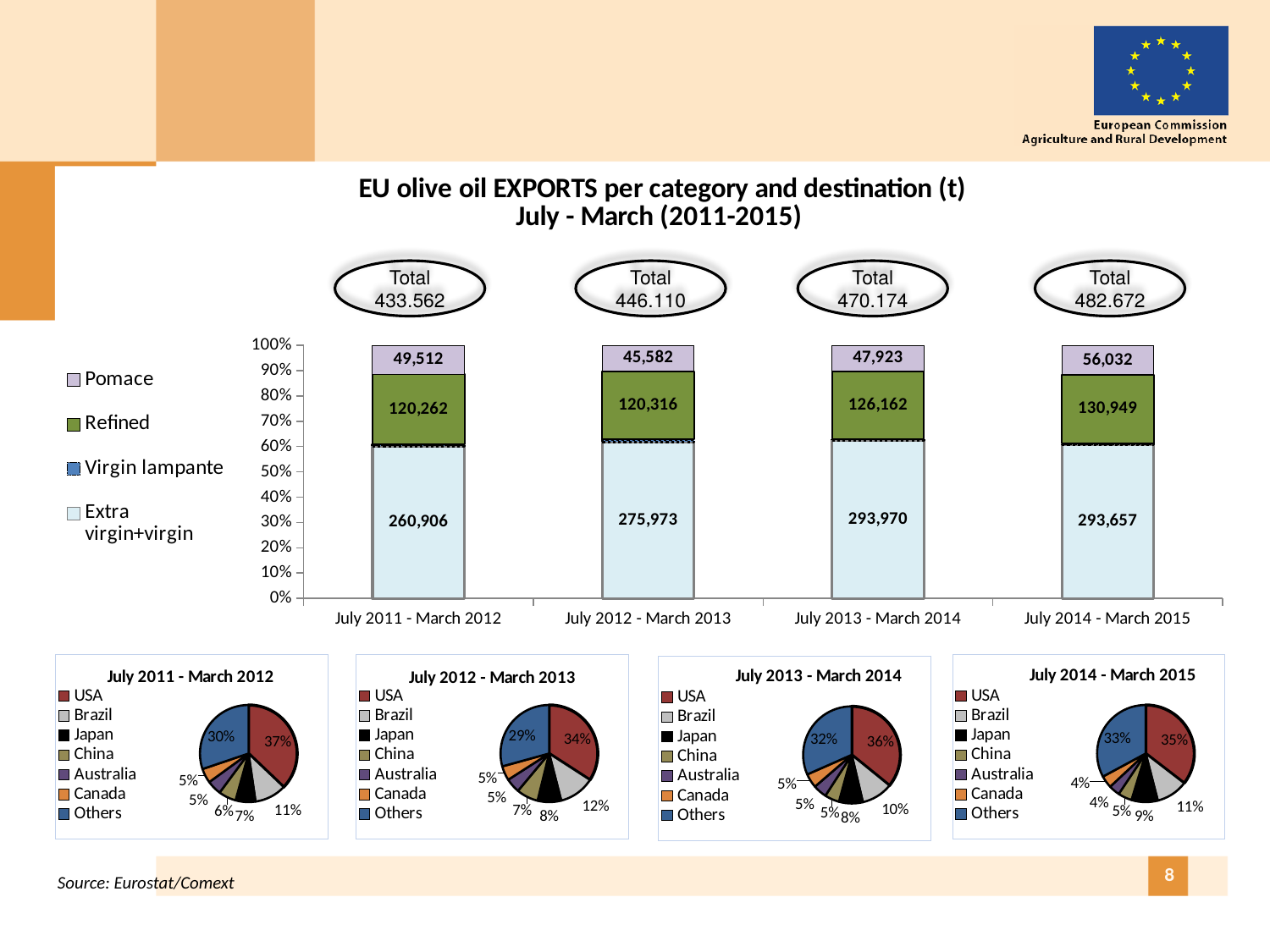

### Chart: EU olive oil EXPORTS per category and destination (t)
July - March (2011-2015)

| Category |  |  |  |  |
|---|---|---|---|---|
| July 2011 - March 2012 | 260905.8 | 2882.1 | 120261.7 | 49512.3 |
| July 2012 - March 2013 | 275972.6 | 4239.7 | 120315.8 | 45581.7 |
| July 2013 - March 2014 | 293969.9 | 2118.2 | 126162.1 | 47923.3 |
| July 2014 - March 2015 | 293656.7 | 2035.2 | 130948.6 | 56031.8 |

### Chart: July 2011 - March 2012

| Category |  |
|---|---|
| USA | 160973.7 |
| Brazil       | 45821.700000000004 |
| Japan        | 28672.800000000003 |
| China        | 25259.7 |
| Australia    | 21012.100000000002 |
| Canada       | 20954.0 |
| Others | 130867.90000000001 |

### Chart: July 2012 - March 2013

| Category |  |
|---|---|
| USA | 152241.8 |
| Brazil       | 52965.5 |
| Japan        | 34966.1 |
| China        | 32261.899999999998 |
| Australia    | 21694.0 |
| Canada       | 21422.6 |
| Others | 130557.9 |

### Chart: July 2014 - March 2015

| Category |  |
|---|---|
| USA | 171089.1 |
| Brazil       | 50939.9 |
| Japan        | 42085.5 |
| China        | 22377.2 |
| Australia    | 17819.3 |
| Canada       | 19624.0 |
| Others | 158737.3 |

### Chart: July 2013 - March 2014

| Category |  |
|---|---|
| USA | 168609.30000000002 |
| Brazil       | 49197.4 |
| Japan        | 37195.1 |
| China        | 22969.6 |
| Australia    | 21327.999999999996 |
| Canada       | 22323.600000000002 |
| Others | 148550.50000000003 |
Source: Eurostat/Comext
Total 433.562
Total 446.110
Total 470.174
Total 482.672
8